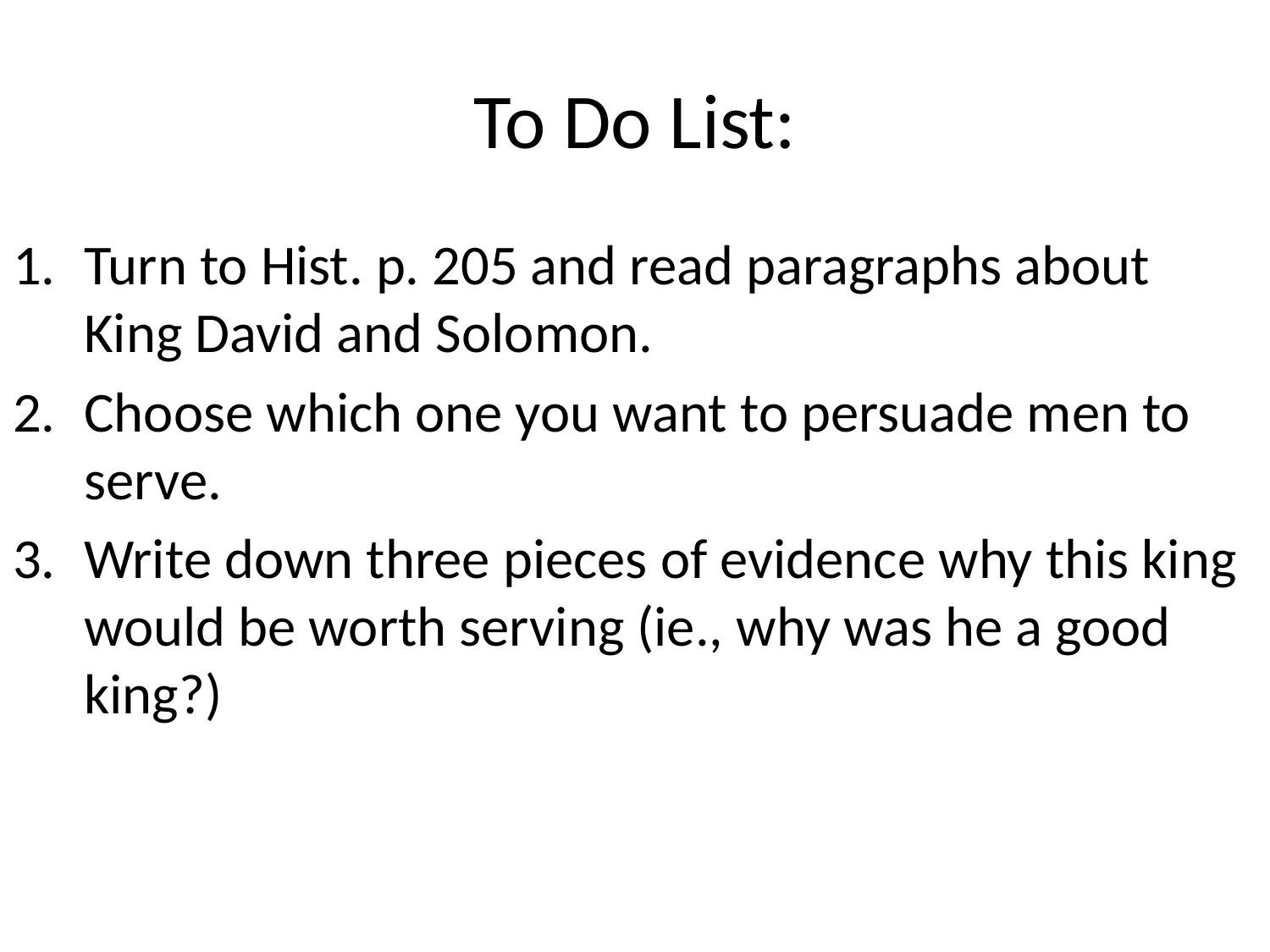

# To Do List:
Turn to Hist. p. 205 and read paragraphs about King David and Solomon.
Choose which one you want to persuade men to serve.
Write down three pieces of evidence why this king would be worth serving (ie., why was he a good king?)